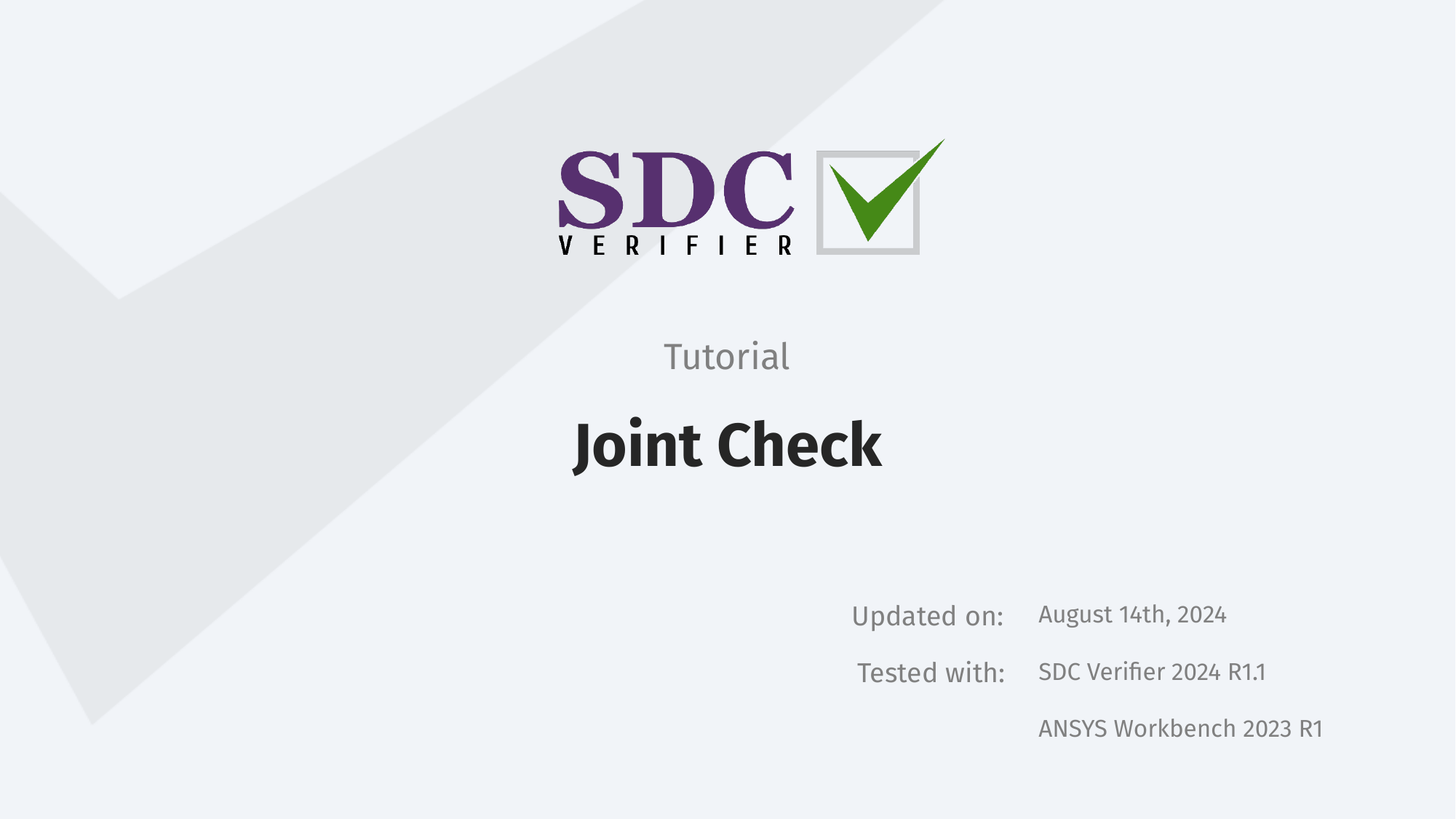

# Joint Check
August 14th, 2024
SDC Verifier 2024 R1.1
ANSYS Workbench 2023 R1